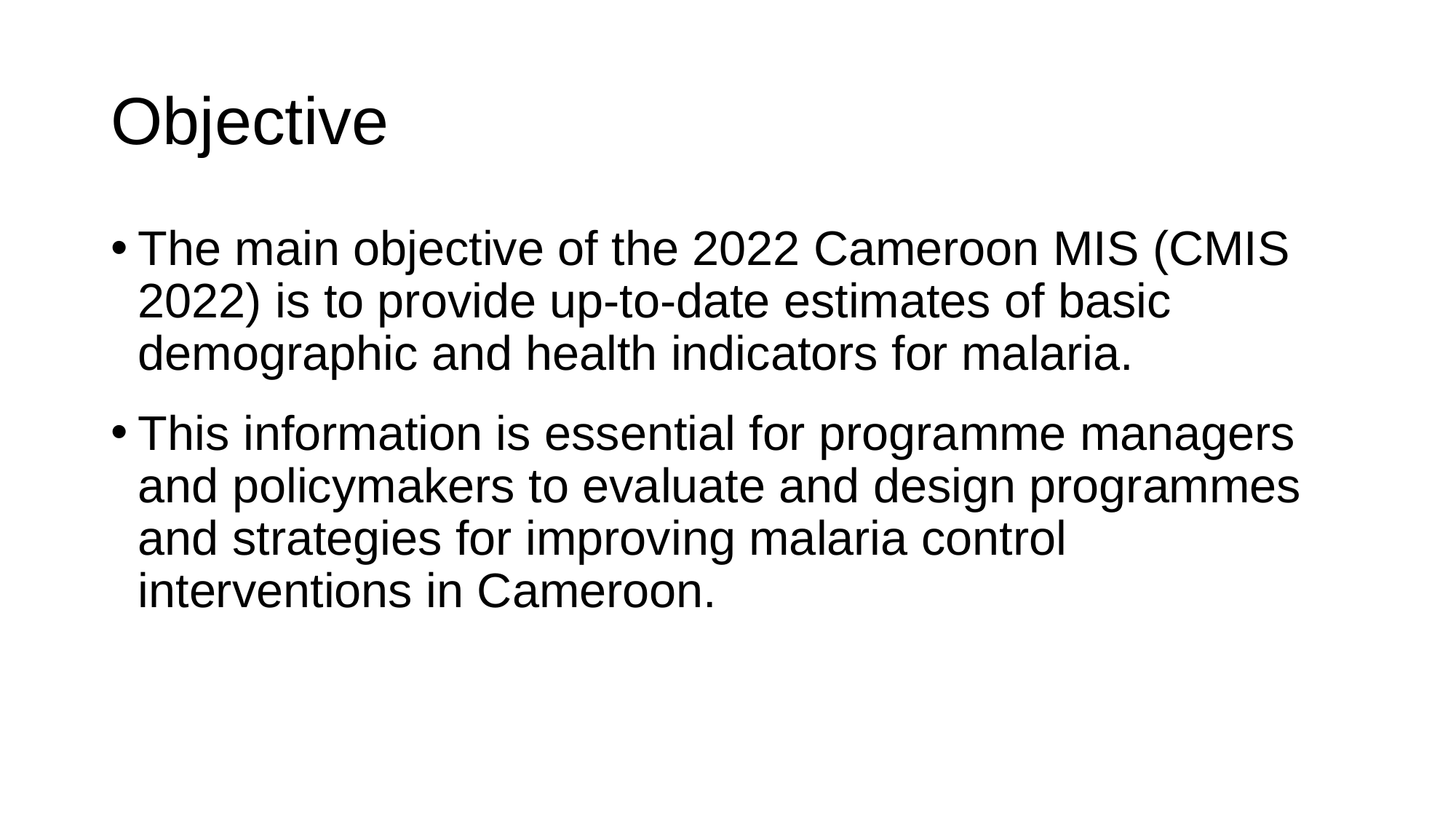

# Objective
The main objective of the 2022 Cameroon MIS (CMIS 2022) is to provide up-to-date estimates of basic demographic and health indicators for malaria.
This information is essential for programme managers and policymakers to evaluate and design programmes and strategies for improving malaria control interventions in Cameroon.